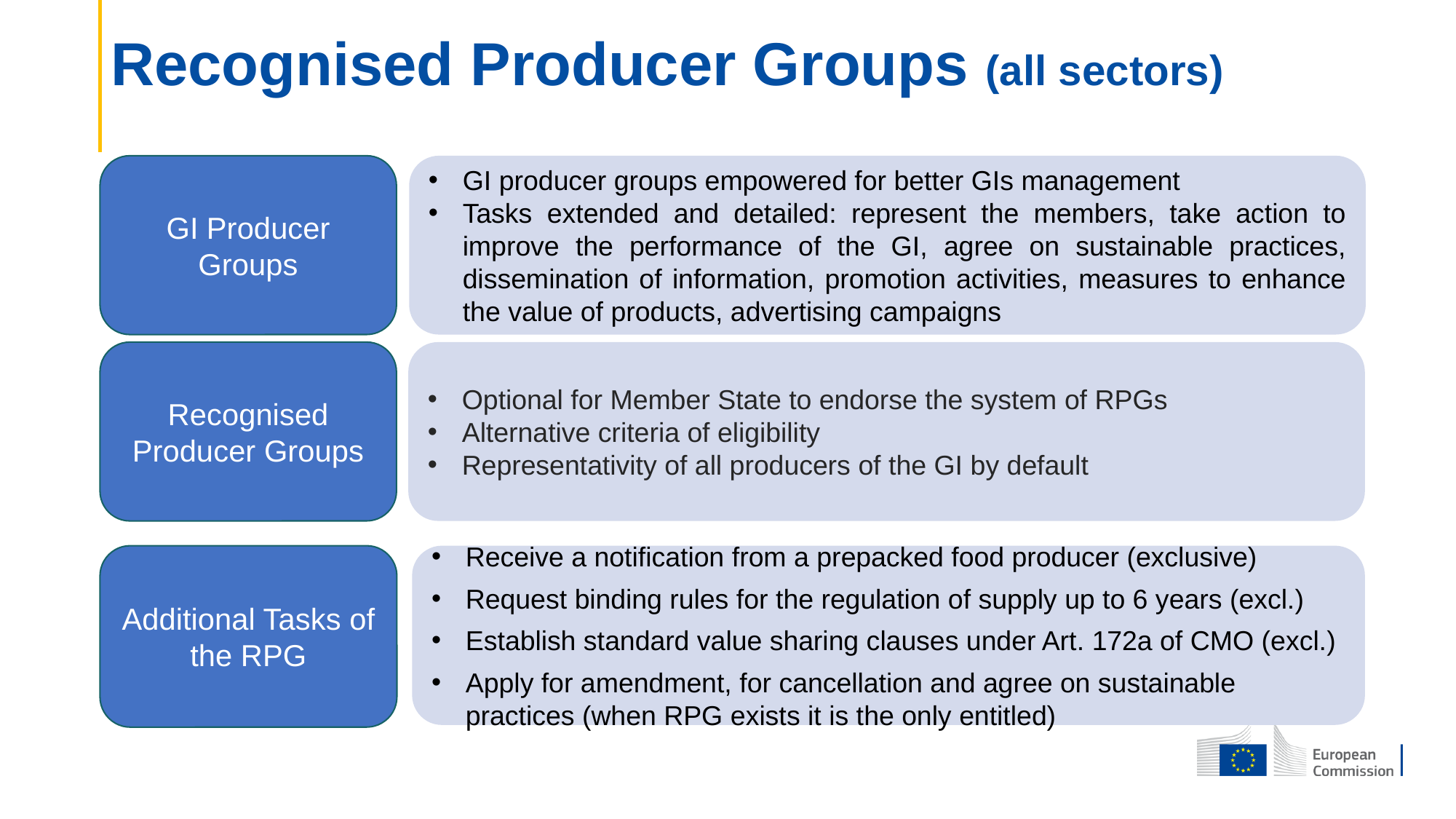

Recognised Producer Groups (all sectors)
GI Producer Groups
GI producer groups empowered for better GIs management
Tasks extended and detailed: represent the members, take action to improve the performance of the GI, agree on sustainable practices, dissemination of information, promotion activities, measures to enhance the value of products, advertising campaigns

Recognised Producer Groups
Optional for Member State to endorse the system of RPGs
Alternative criteria of eligibility
Representativity of all producers of the GI by default
Additional Tasks of the RPG
Receive a notification from a prepacked food producer (exclusive)
Request binding rules for the regulation of supply up to 6 years (excl.)
Establish standard value sharing clauses under Art. 172a of CMO (excl.)
Apply for amendment, for cancellation and agree on sustainable practices (when RPG exists it is the only entitled)